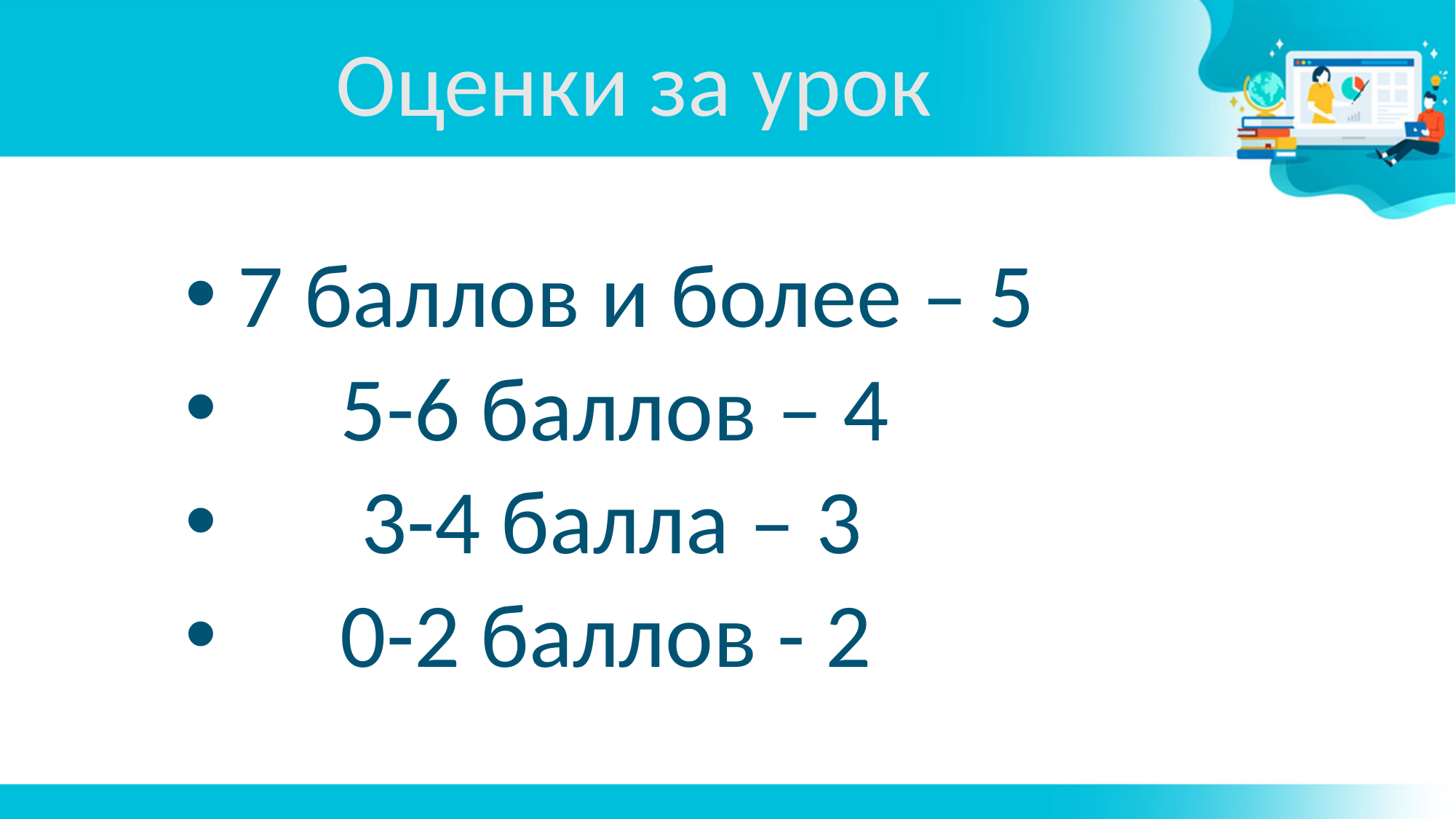

# Оценки за урок
 7 баллов и более – 5
      5-6 баллов – 4
       3-4 балла – 3
      0-2 баллов - 2